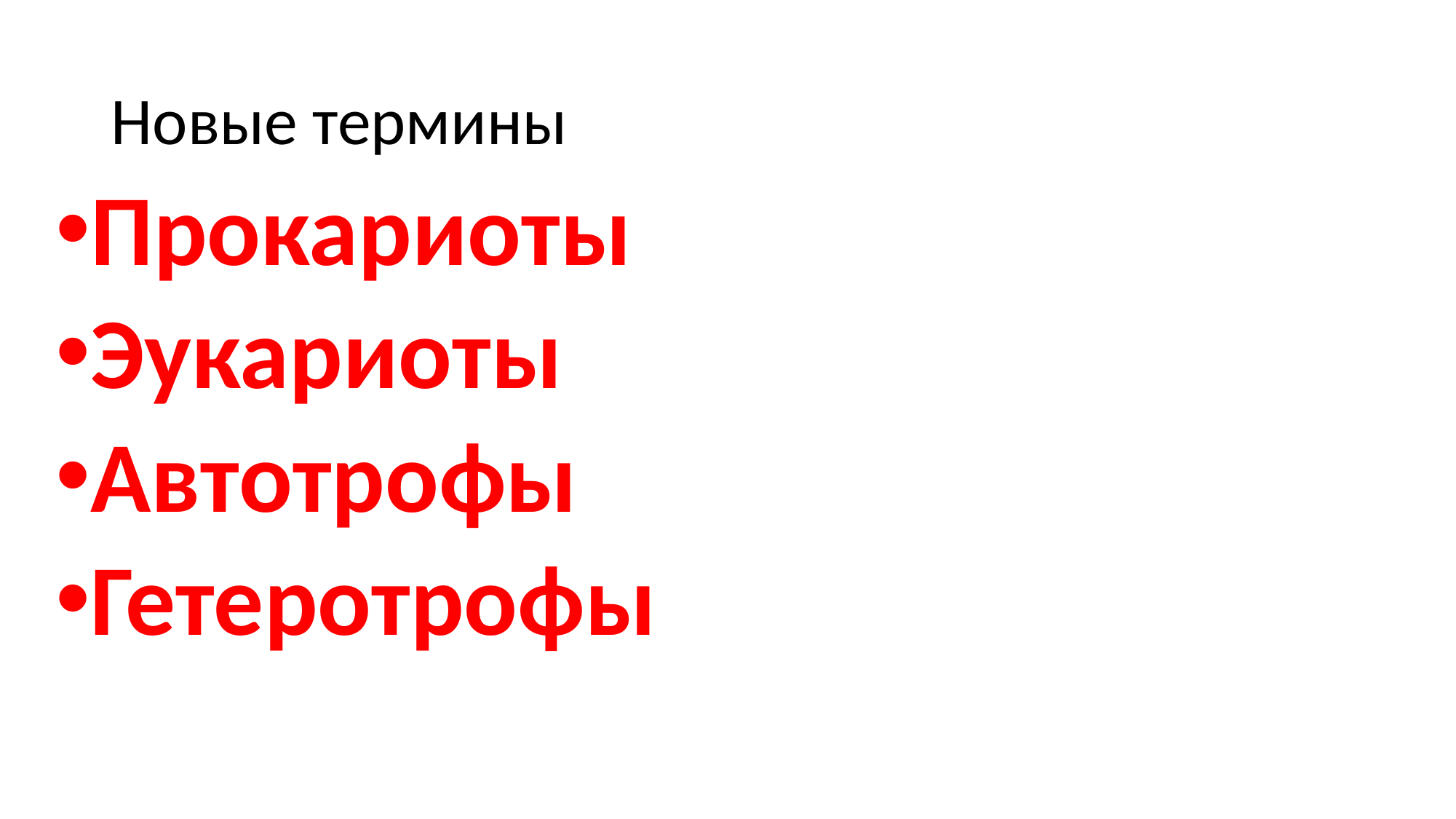

# Новые термины
Прокариоты
Эукариоты
Автотрофы
Гетеротрофы